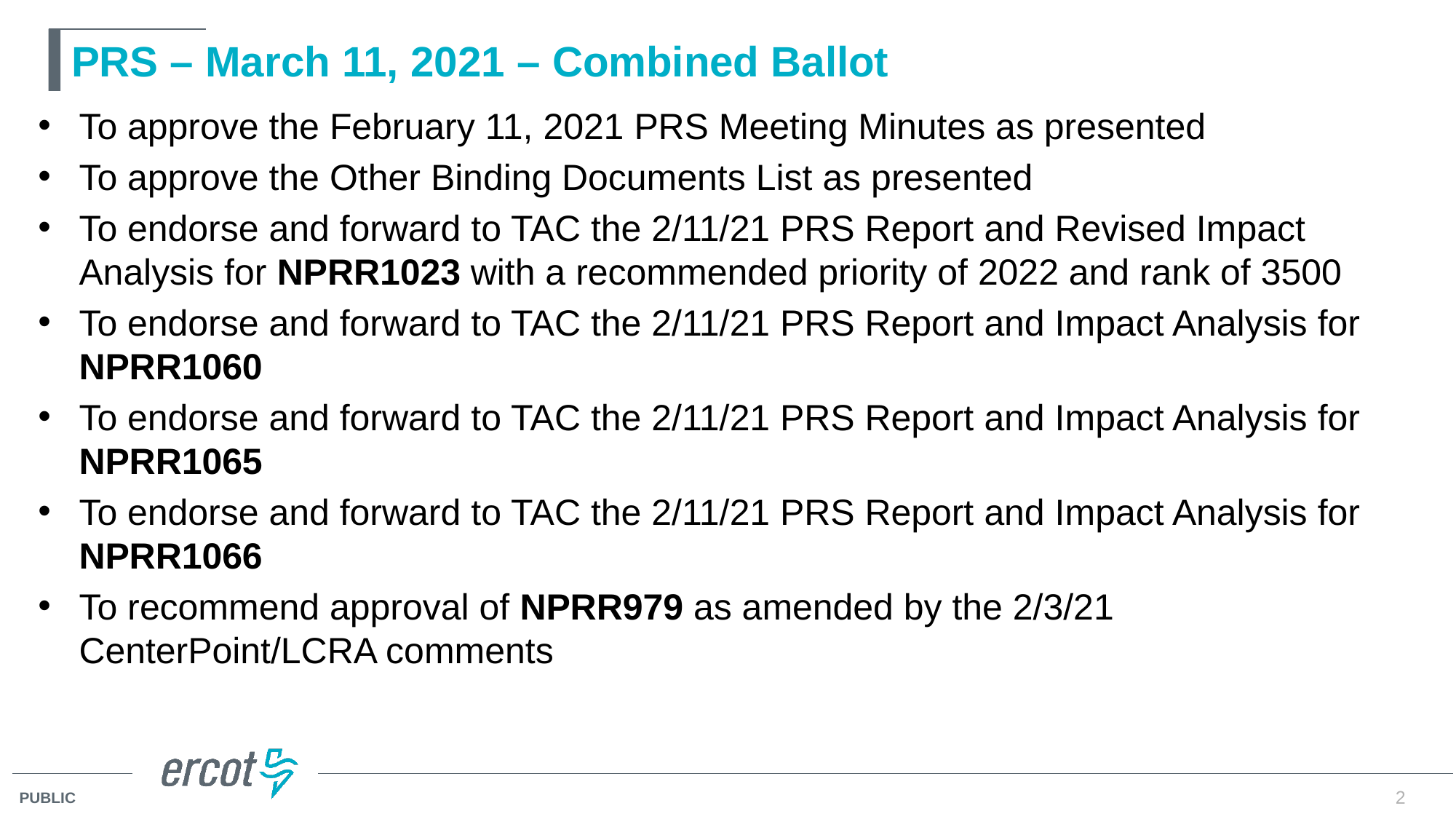

# PRS – March 11, 2021 – Combined Ballot
To approve the February 11, 2021 PRS Meeting Minutes as presented
To approve the Other Binding Documents List as presented
To endorse and forward to TAC the 2/11/21 PRS Report and Revised Impact Analysis for NPRR1023 with a recommended priority of 2022 and rank of 3500
To endorse and forward to TAC the 2/11/21 PRS Report and Impact Analysis for NPRR1060
To endorse and forward to TAC the 2/11/21 PRS Report and Impact Analysis for NPRR1065
To endorse and forward to TAC the 2/11/21 PRS Report and Impact Analysis for NPRR1066
To recommend approval of NPRR979 as amended by the 2/3/21 CenterPoint/LCRA comments

2